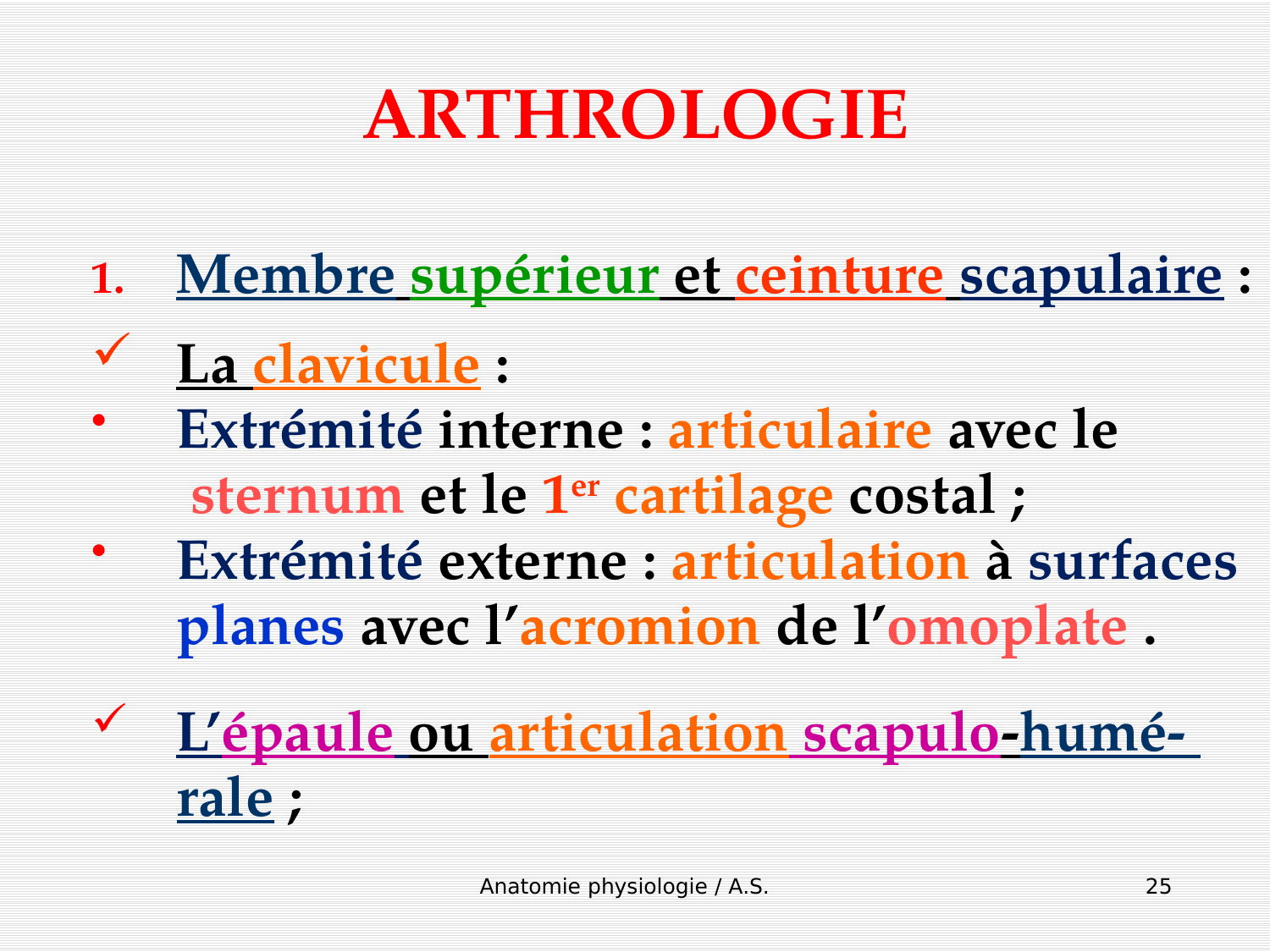

# ARTHROLOGIE
Membre supérieur et ceinture scapulaire :

La clavicule :
Extrémité interne : articulaire avec le
       sternum et le 1er cartilage costal ;
Extrémité externe : articulation à surfaces
      planes avec l’acromion de l’omoplate .

L’épaule ou articulation scapulo-humé-
      rale ;

Anatomie physiologie / A.S.
25